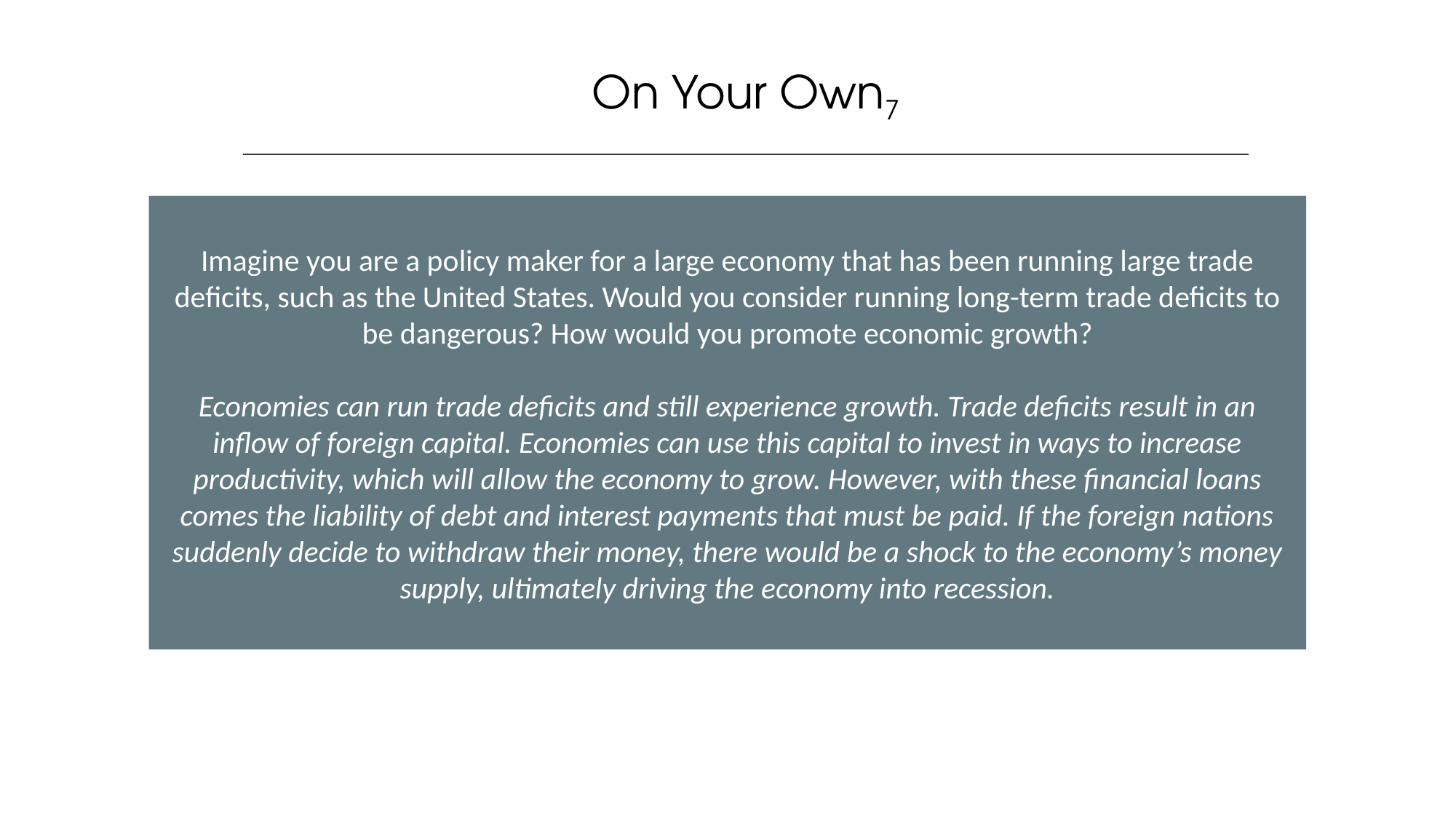

On Your Own7
Imagine you are a policy maker for a large economy that has been running large trade deficits, such as the United States. Would you consider running long-term trade deficits to be dangerous? How would you promote economic growth?

Economies can run trade deficits and still experience growth. Trade deficits result in an inflow of foreign capital. Economies can use this capital to invest in ways to increase productivity, which will allow the economy to grow. However, with these financial loans comes the liability of debt and interest payments that must be paid. If the foreign nations suddenly decide to withdraw their money, there would be a shock to the economy’s money supply, ultimately driving the economy into recession.